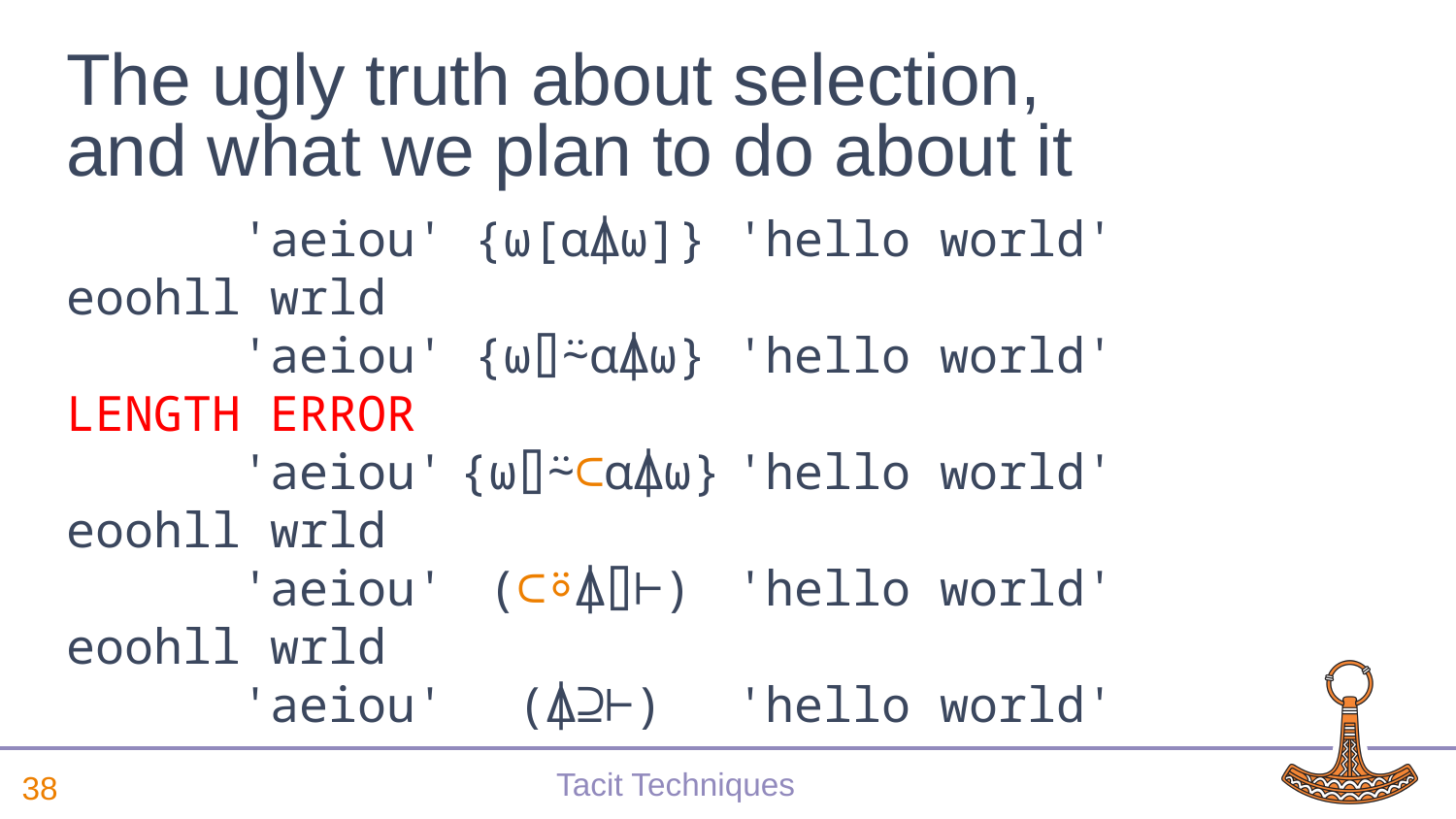

# The ugly truth about selection, and what we plan to do about it
      'aeiou' {⍵[⍺⍋⍵]} 'hello world'
eoohll wrld
      'aeiou' {⍵⌷⍨⍺⍋⍵} 'hello world'
LENGTH ERROR
      'aeiou' {⍵⌷⍨⊂⍺⍋⍵} 'hello world'
eoohll wrld
      'aeiou'  (⊂⍤⍋⌷⊢)  'hello world'
eoohll wrld
      'aeiou'   (⍋⊇⊢)   'hello world'